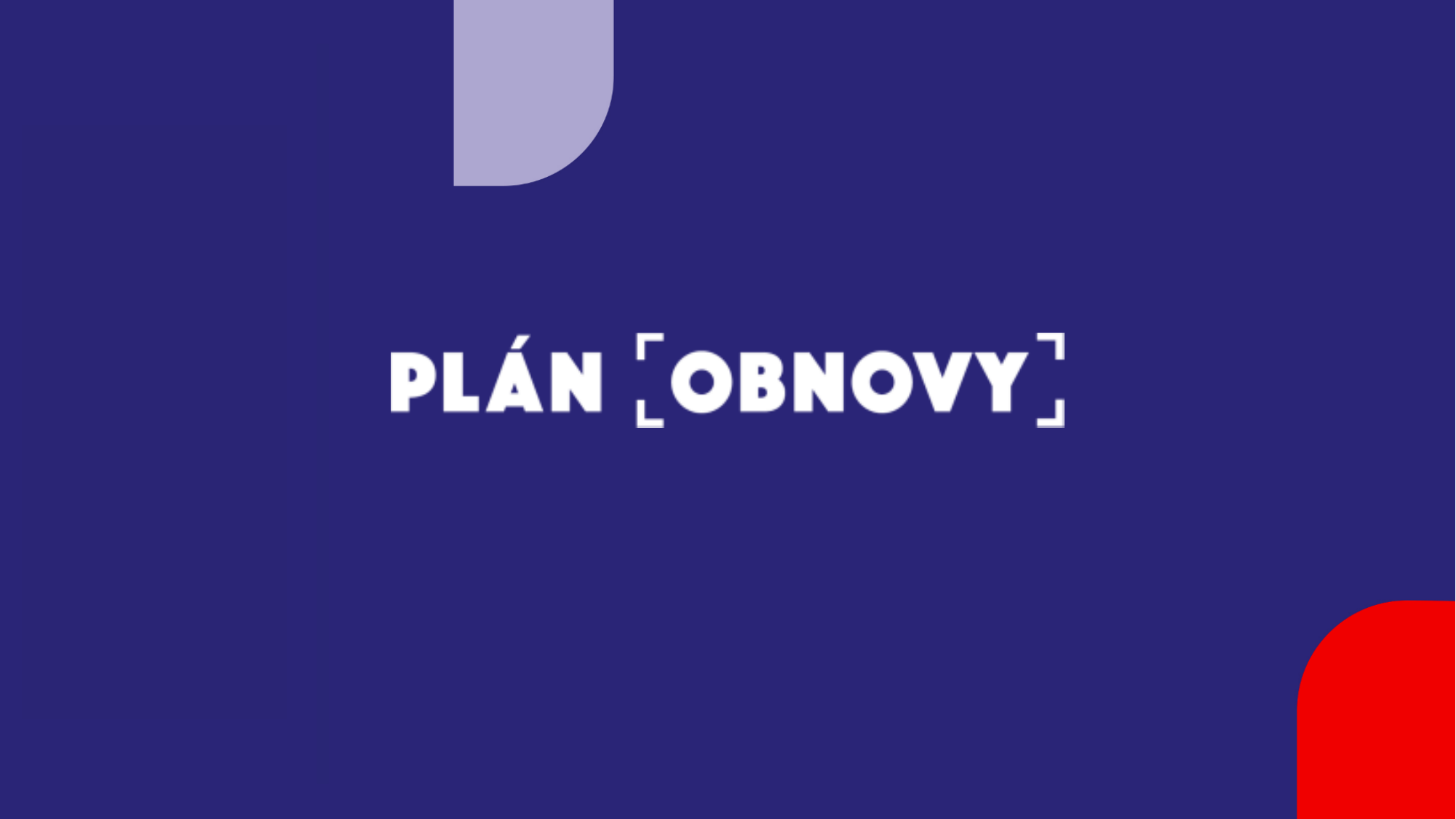

Kliknutím upravte štýl predlohy nadpisu
Kliknutím upravte štýl predlohy podnadpisu